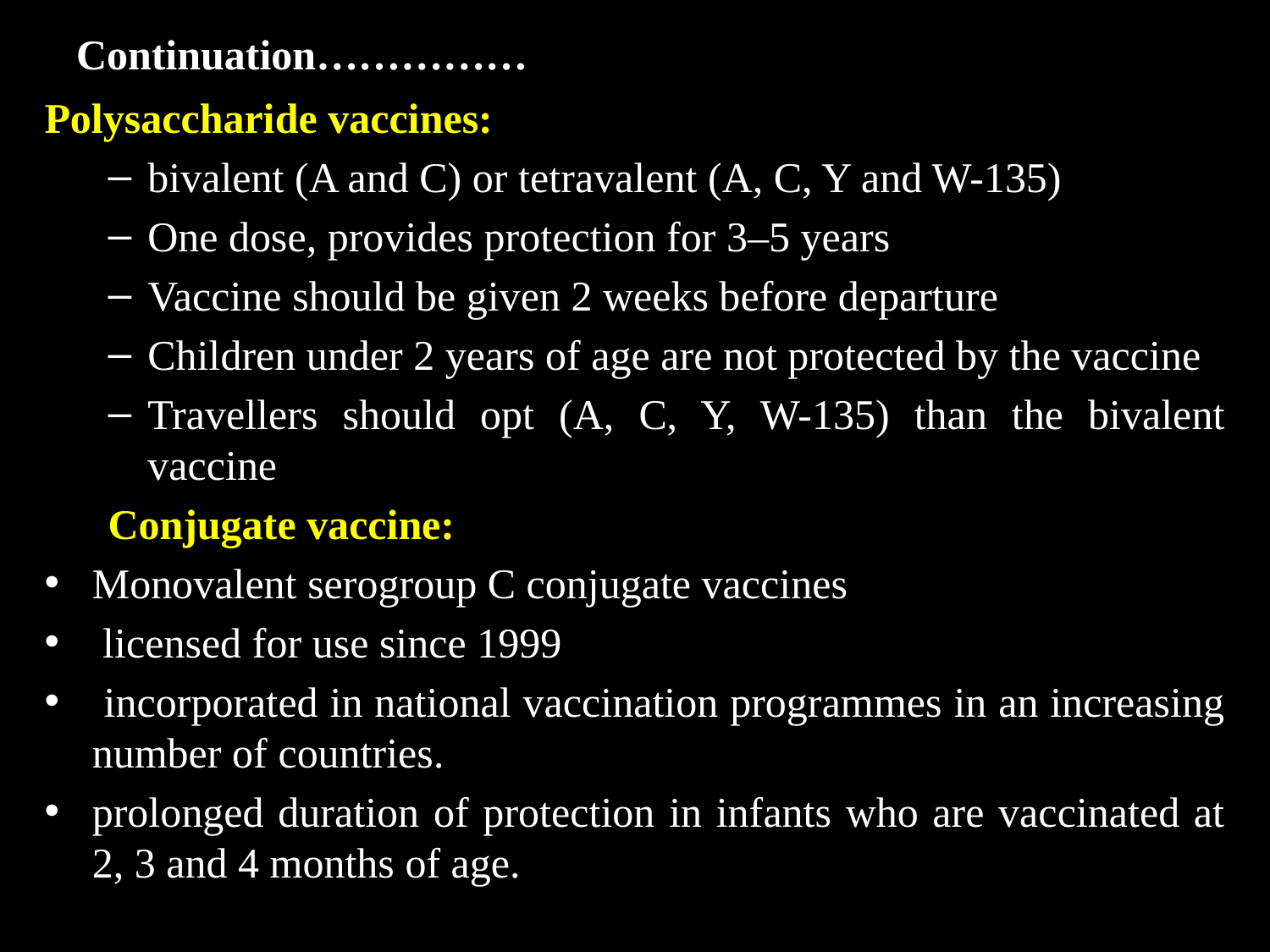

# Continuation……………
Polysaccharide vaccines:
bivalent (A and C) or tetravalent (A, C, Y and W-135)
One dose, provides protection for 3–5 years
Vaccine should be given 2 weeks before departure
Children under 2 years of age are not protected by the vaccine
Travellers should opt (A, C, Y, W-135) than the bivalent vaccine
Conjugate vaccine:
Monovalent serogroup C conjugate vaccines
 licensed for use since 1999
 incorporated in national vaccination programmes in an increasing number of countries.
prolonged duration of protection in infants who are vaccinated at 2, 3 and 4 months of age.